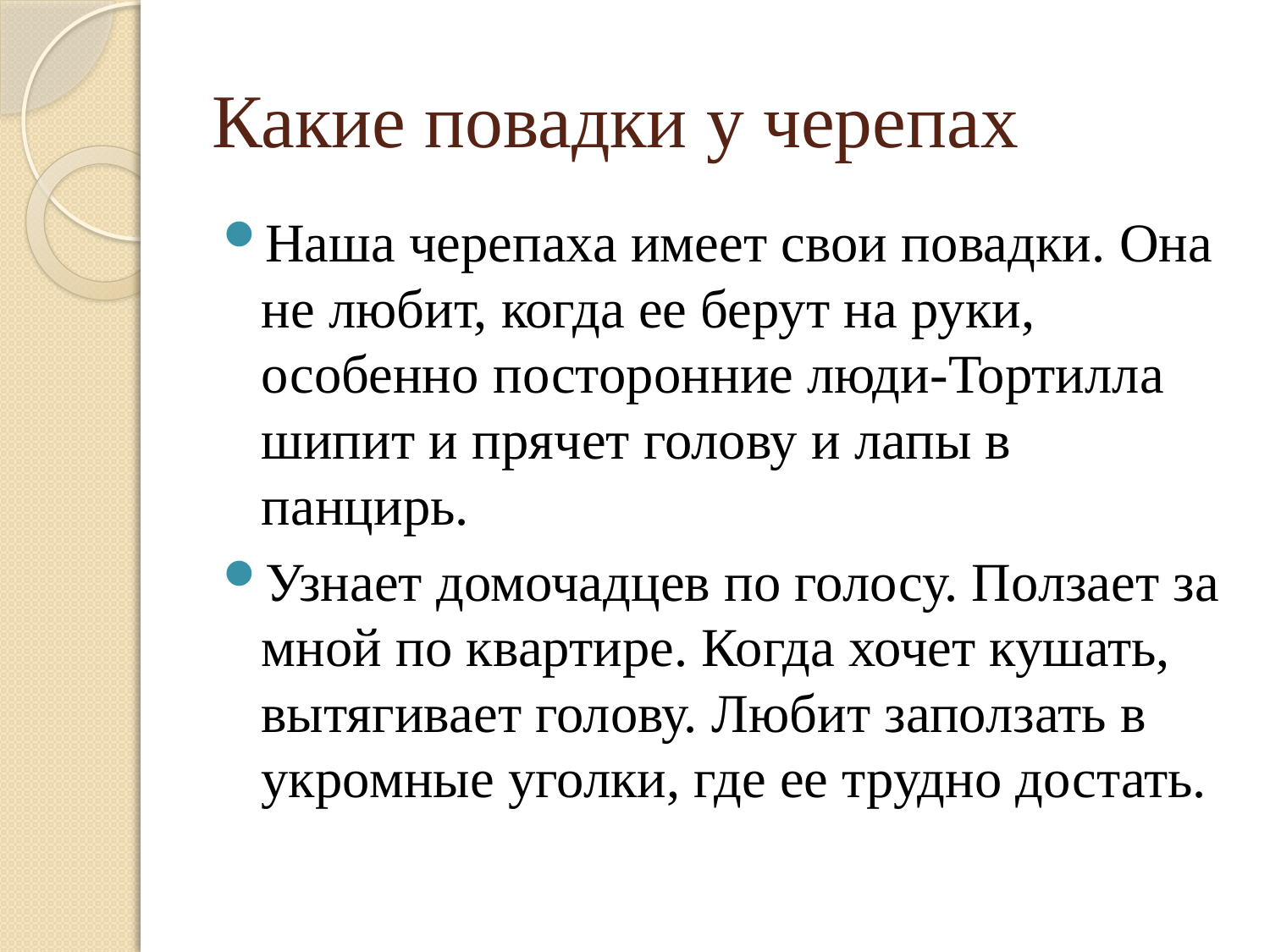

# Какие повадки у черепах
Наша черепаха имеет свои повадки. Она не любит, когда ее берут на руки, особенно посторонние люди-Тортилла шипит и прячет голову и лапы в панцирь.
Узнает домочадцев по голосу. Ползает за мной по квартире. Когда хочет кушать, вытягивает голову. Любит заползать в укромные уголки, где ее трудно достать.